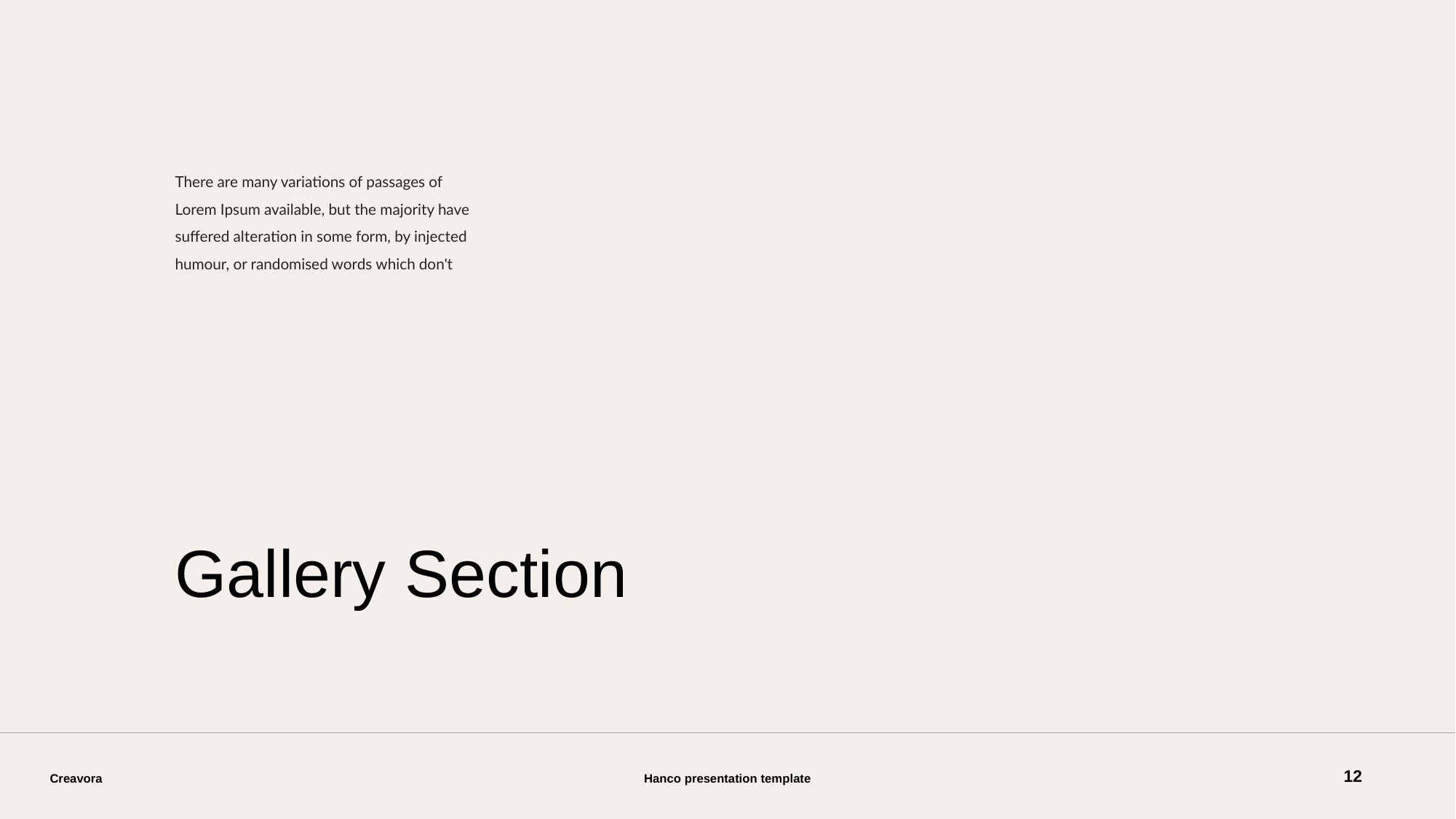

There are many variations of passages of Lorem Ipsum available, but the majority have suffered alteration in some form, by injected humour, or randomised words which don't

Gallery Section
12
Creavora
Hanco presentation template